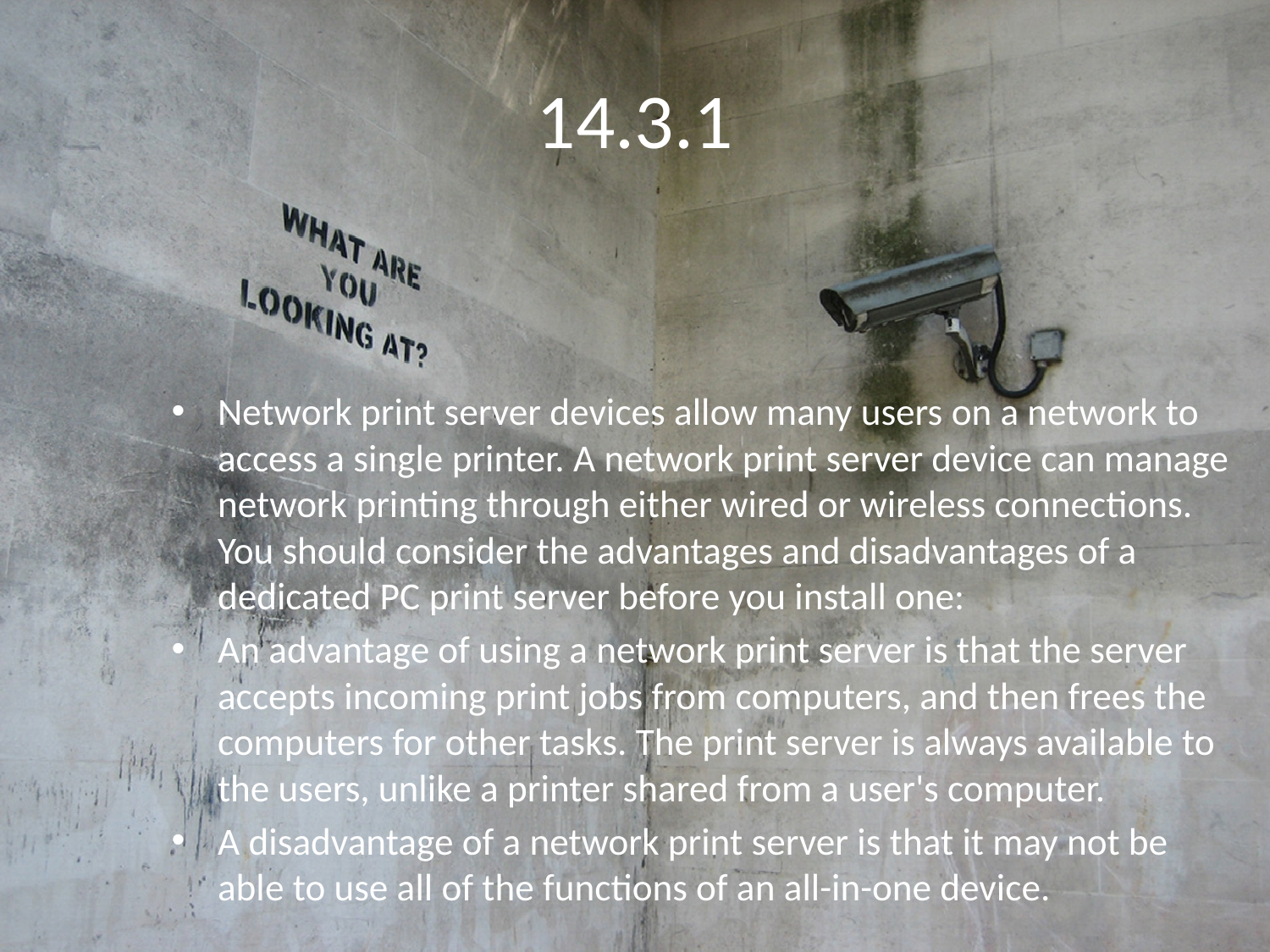

# 14.3.1
Network print server devices allow many users on a network to access a single printer. A network print server device can manage network printing through either wired or wireless connections. You should consider the advantages and disadvantages of a dedicated PC print server before you install one:
An advantage of using a network print server is that the server accepts incoming print jobs from computers, and then frees the computers for other tasks. The print server is always available to the users, unlike a printer shared from a user's computer.
A disadvantage of a network print server is that it may not be able to use all of the functions of an all-in-one device.